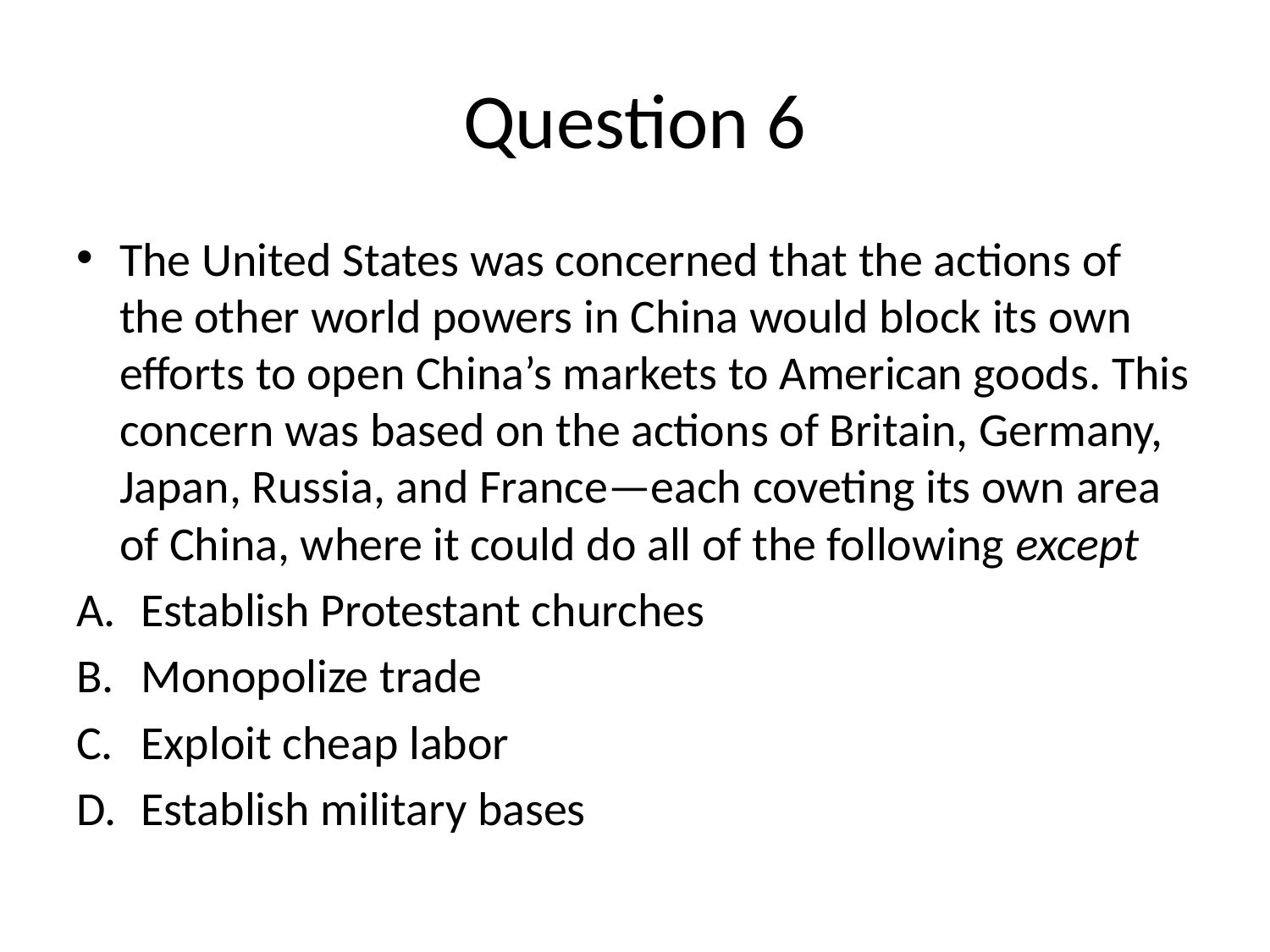

# Question 6
The United States was concerned that the actions of the other world powers in China would block its own efforts to open China’s markets to American goods. This concern was based on the actions of Britain, Germany, Japan, Russia, and France—each coveting its own area of China, where it could do all of the following except
Establish Protestant churches
Monopolize trade
Exploit cheap labor
Establish military bases